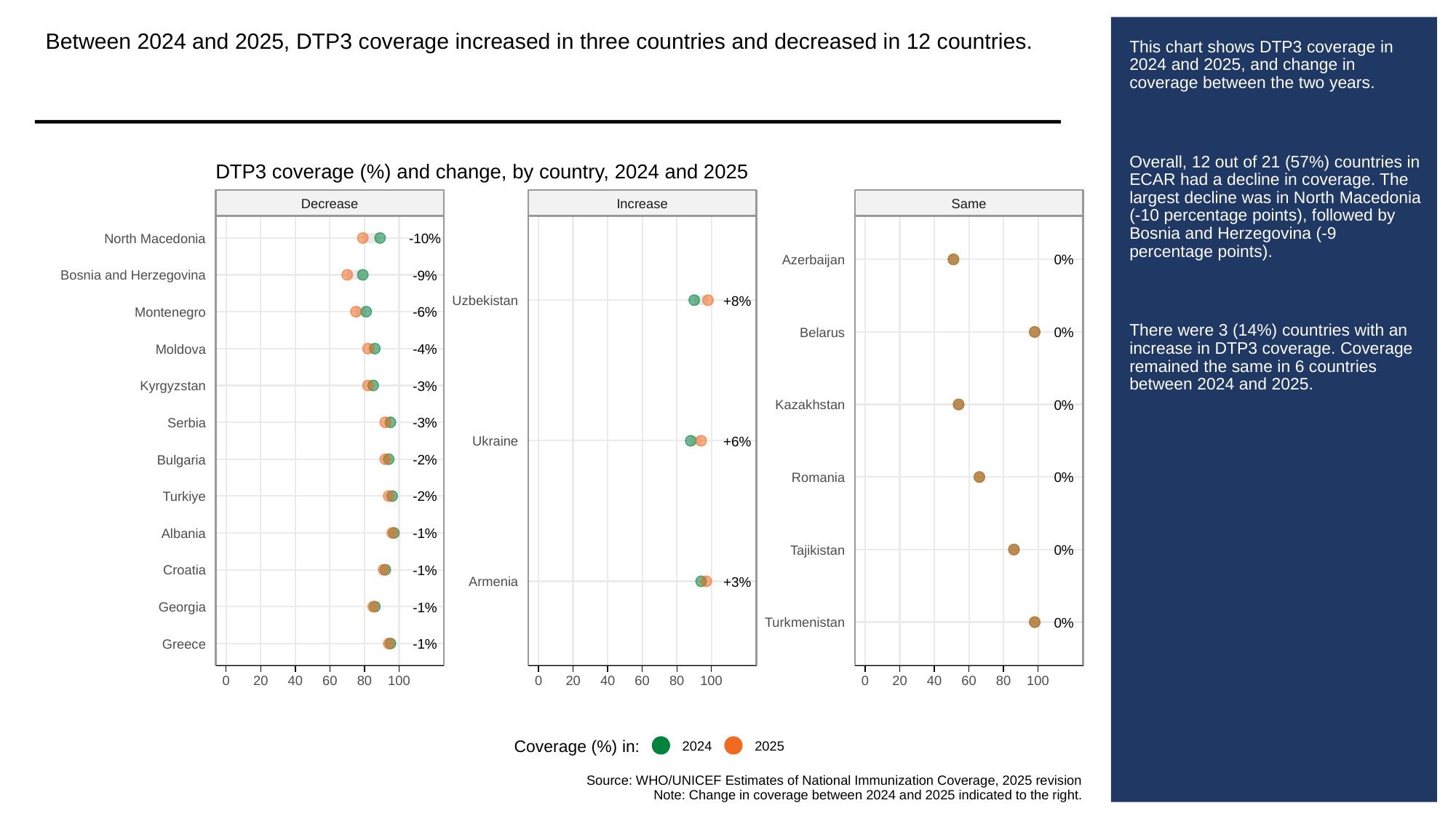

Between 2024 and 2025, DTP3 coverage increased in three countries and decreased in 12 countries.
# This chart shows DTP3 coverage in 2024 and 2025, and change in coverage between the two years.

Overall, 12 out of 21 (57%) countries in ECAR had a decline in coverage. The largest decline was in North Macedonia (-10 percentage points), followed by Bosnia and Herzegovina (-9 percentage points).

There were 3 (14%) countries with an increase in DTP3 coverage. Coverage remained the same in 6 countries between 2024 and 2025.

DTP3 coverage (%) and change, by country, 2024 and 2025

Decrease
Increase
Same

-10%
North Macedonia

0%
Azerbaijan

-9%
Bosnia and Herzegovina

+8%
Uzbekistan

-6%
Montenegro

0%
Belarus

-4%
Moldova

-3%
Kyrgyzstan

0%
Kazakhstan

-3%
Serbia

+6%
Ukraine

-2%
Bulgaria

0%
Romania

-2%
Turkiye

-1%
Albania

0%
Tajikistan

-1%
Croatia

+3%
Armenia

-1%
Georgia

0%
Turkmenistan

-1%
Greece

0
20
40
60
80
100
0
20
40
60
80
100
0
20
40
60
80
100

Coverage (%) in:
2024
2025
Source: WHO/UNICEF Estimates of National Immunization Coverage, 2025 revision
Note: Change in coverage between 2024 and 2025 indicated to the right.